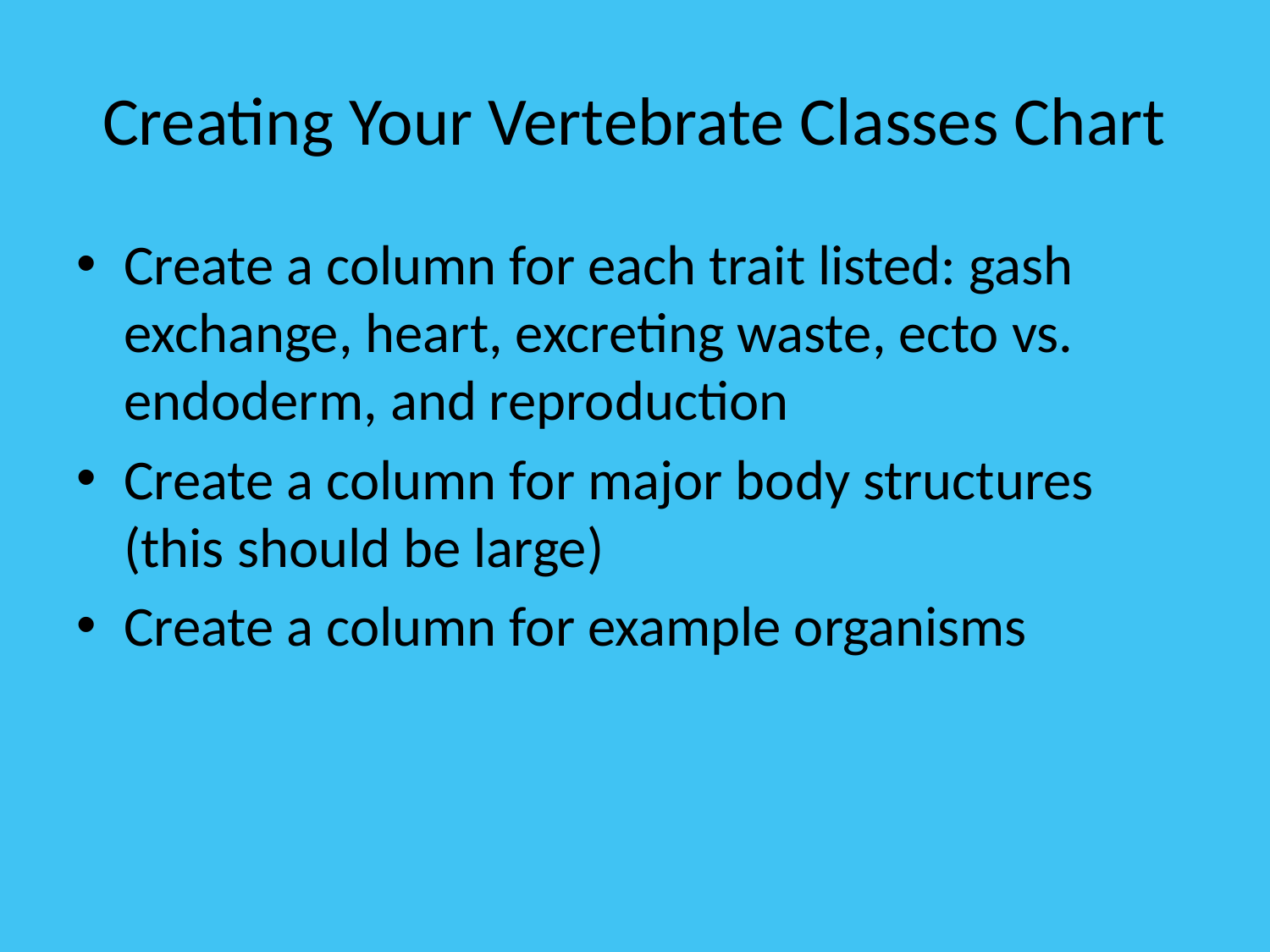

# Creating Your Vertebrate Classes Chart
Create a column for each trait listed: gash exchange, heart, excreting waste, ecto vs. endoderm, and reproduction
Create a column for major body structures (this should be large)
Create a column for example organisms